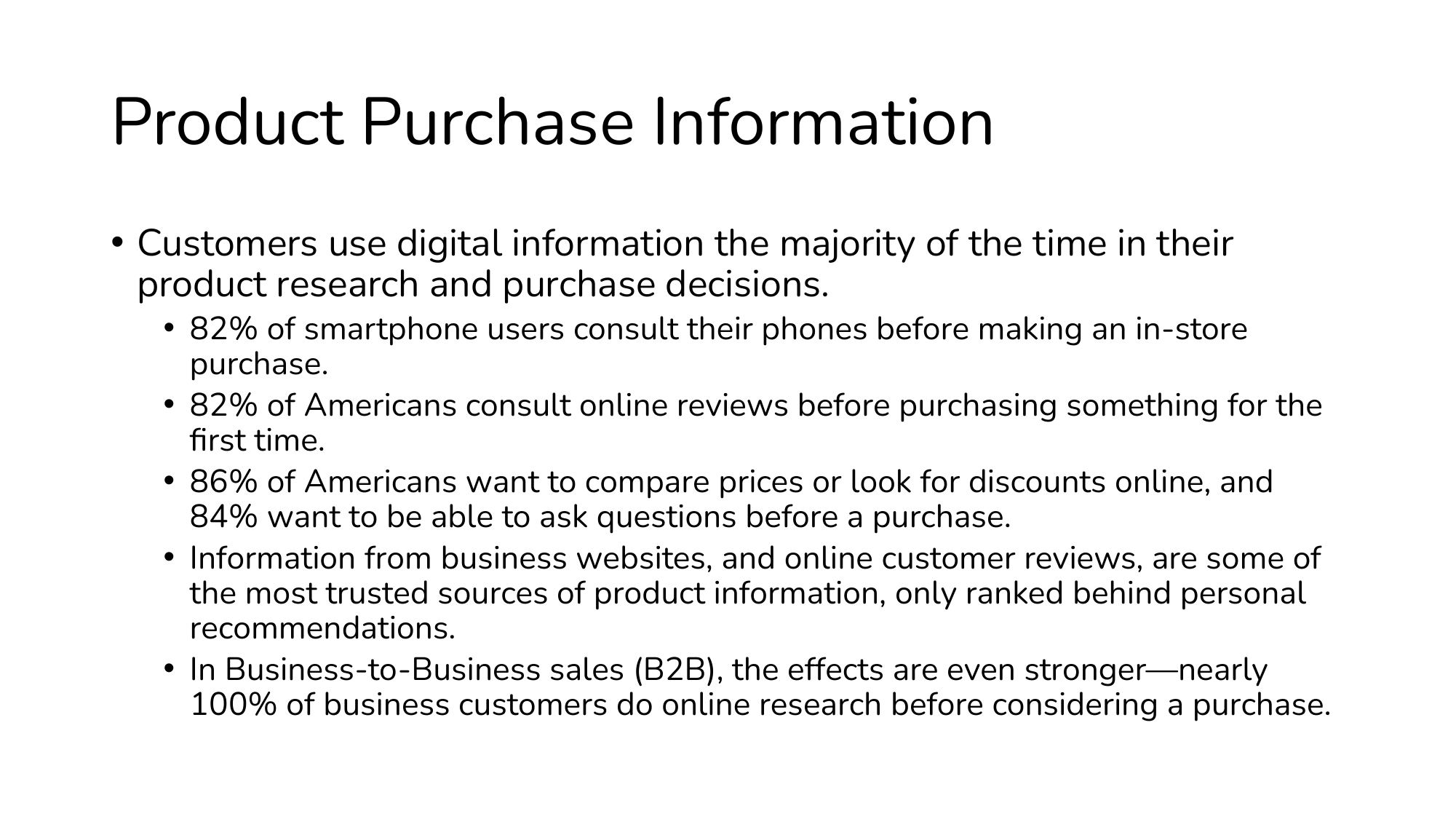

# Product Purchase Information
Customers use digital information the majority of the time in their product research and purchase decisions.
82% of smartphone users consult their phones before making an in-store purchase.
82% of Americans consult online reviews before purchasing something for the first time.
86% of Americans want to compare prices or look for discounts online, and 84% want to be able to ask questions before a purchase.
Information from business websites, and online customer reviews, are some of the most trusted sources of product information, only ranked behind personal recommendations.
In Business-to-Business sales (B2B), the effects are even stronger—nearly 100% of business customers do online research before considering a purchase.